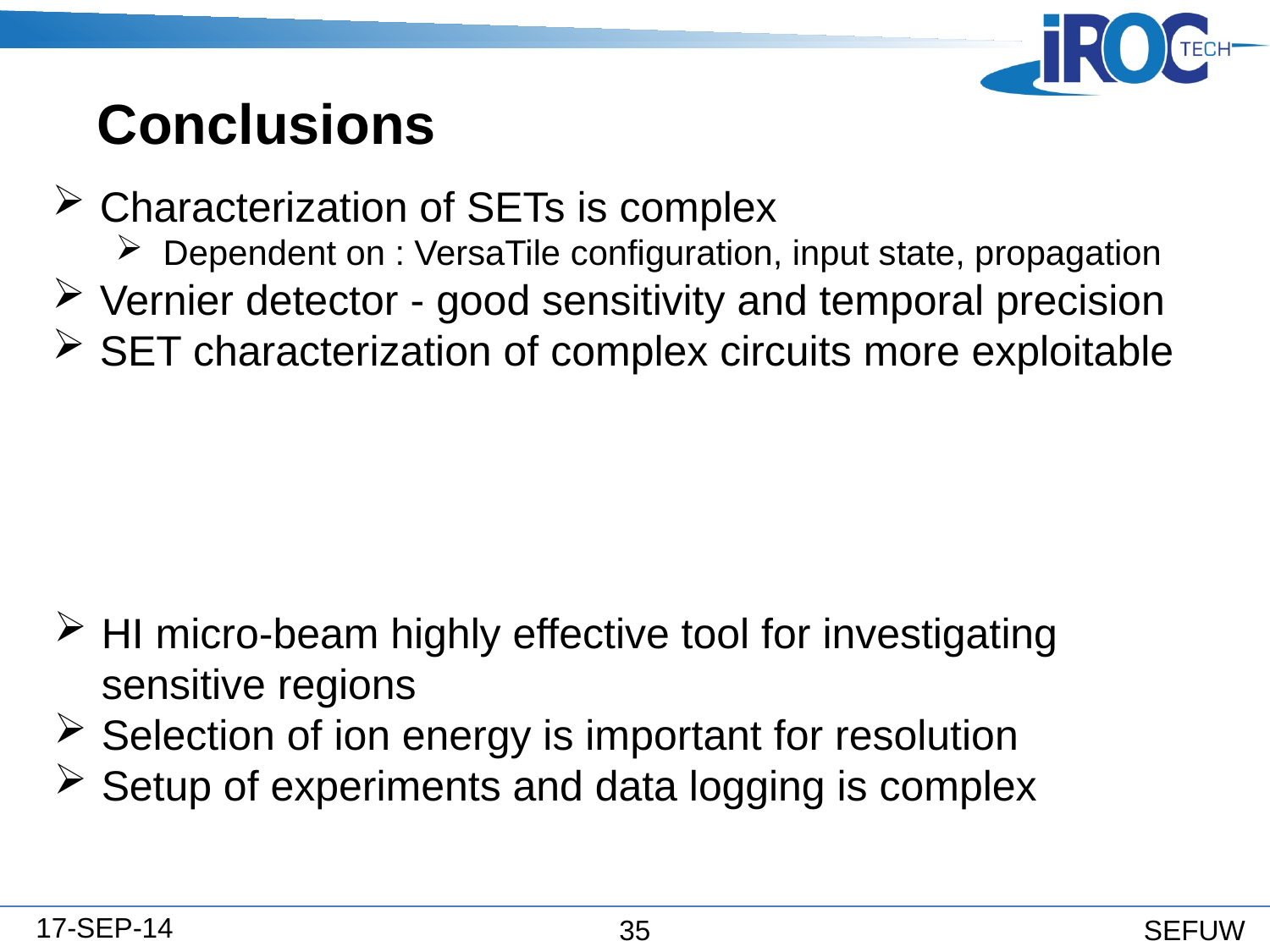

# Conclusions
Characterization of SETs is complex
Dependent on : VersaTile configuration, input state, propagation
Vernier detector - good sensitivity and temporal precision
SET characterization of complex circuits more exploitable

HI micro-beam highly effective tool for investigating
sensitive regions
Selection of ion energy is important for resolution
Setup of experiments and data logging is complex